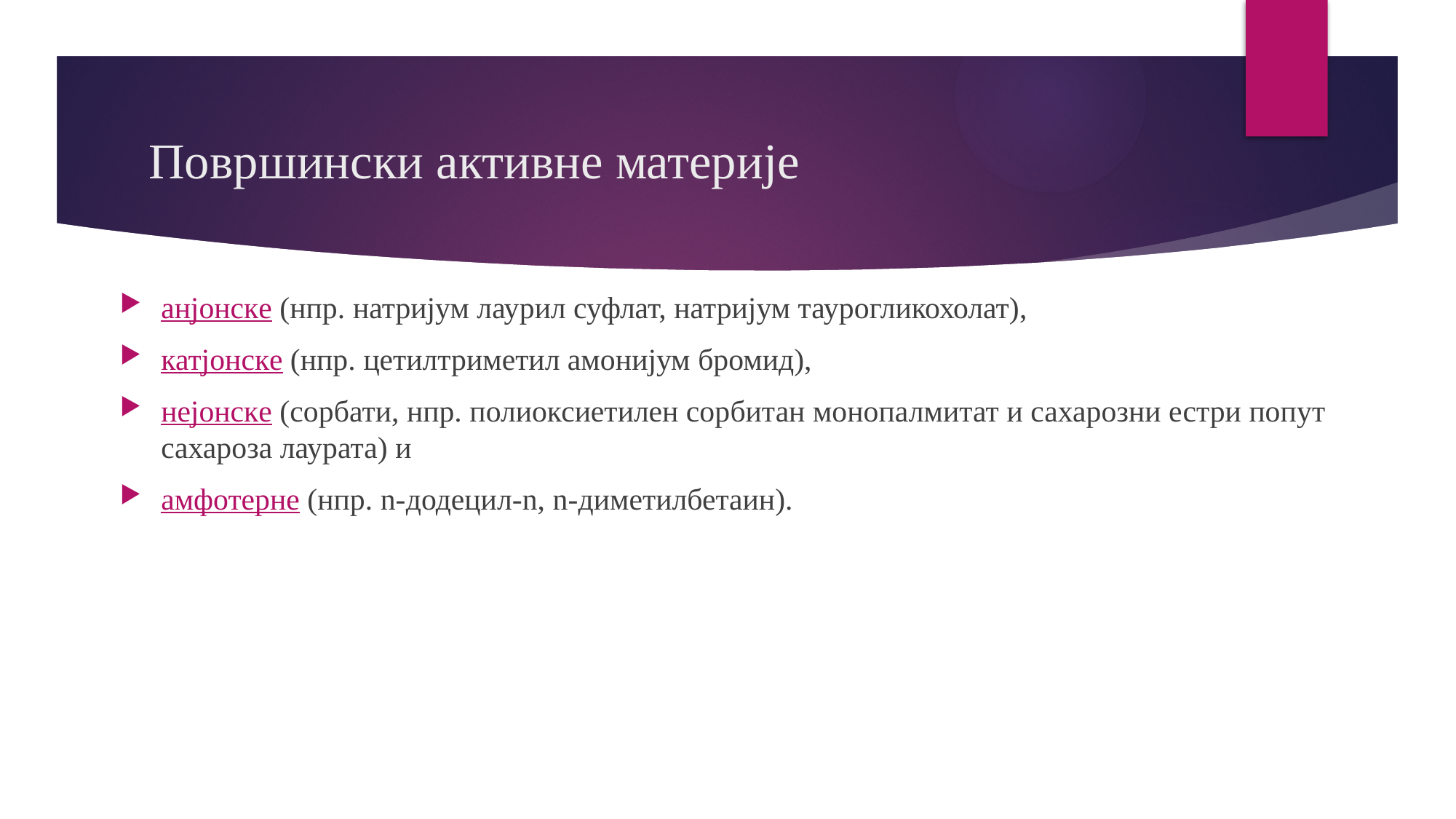

# Површински активне материје
анјонскe (нпр. натријум лаурил суфлат, натријум таурогликохолат),
катјонскe (нпр. цетилтриметил амонијум бромид),
нејонске (сорбати, нпр. полиоксиетилен сорбитан монопалмитат и сахарозни естри попут сахароза лаурата) и
амфотерне (нпр. n-додецил-n, n-диметилбетаин).